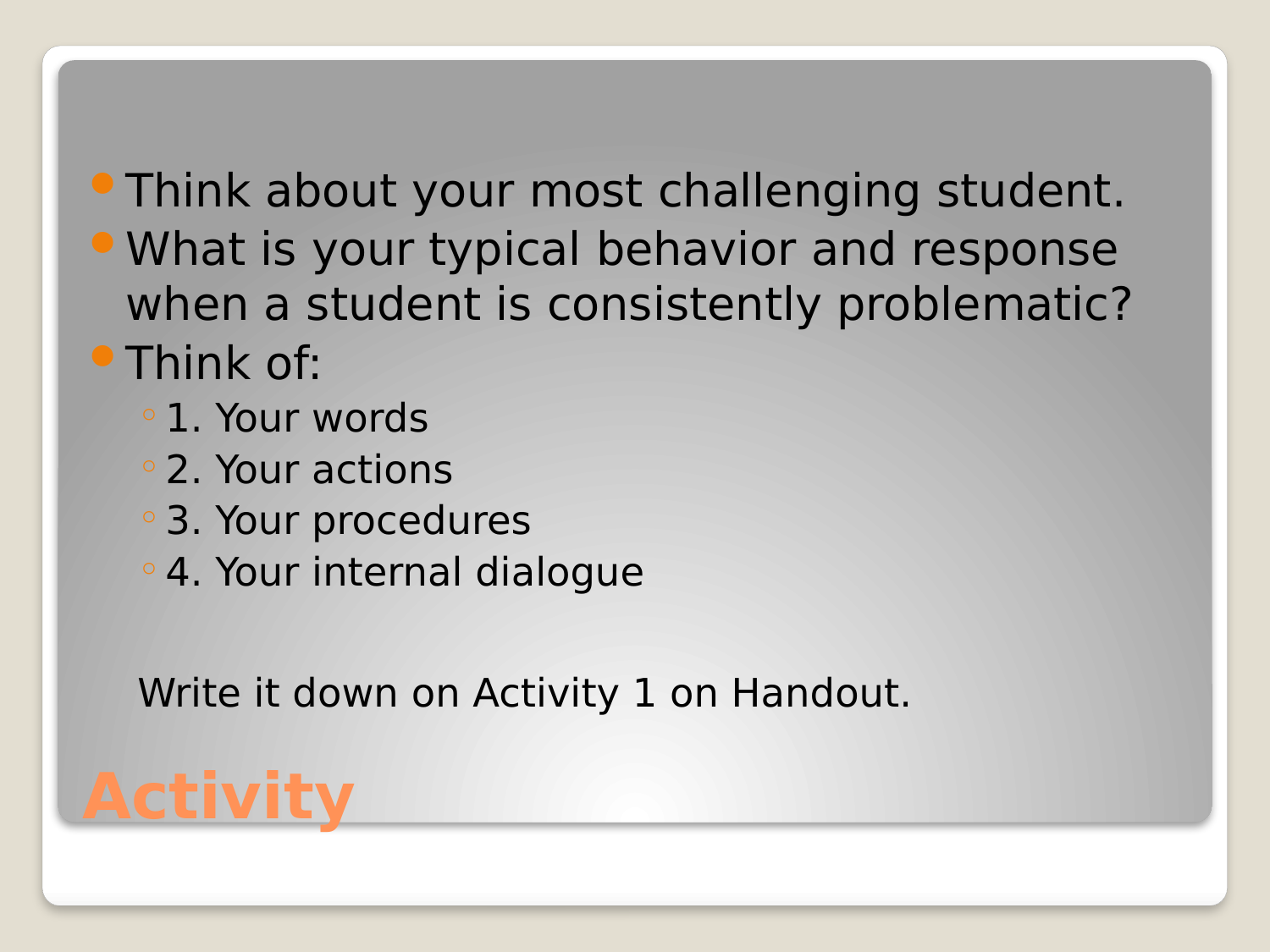

Think about your most challenging student.
What is your typical behavior and response when a student is consistently problematic?
Think of:
1. Your words
2. Your actions
3. Your procedures
4. Your internal dialogue

Write it down on Activity 1 on Handout.
# Activity